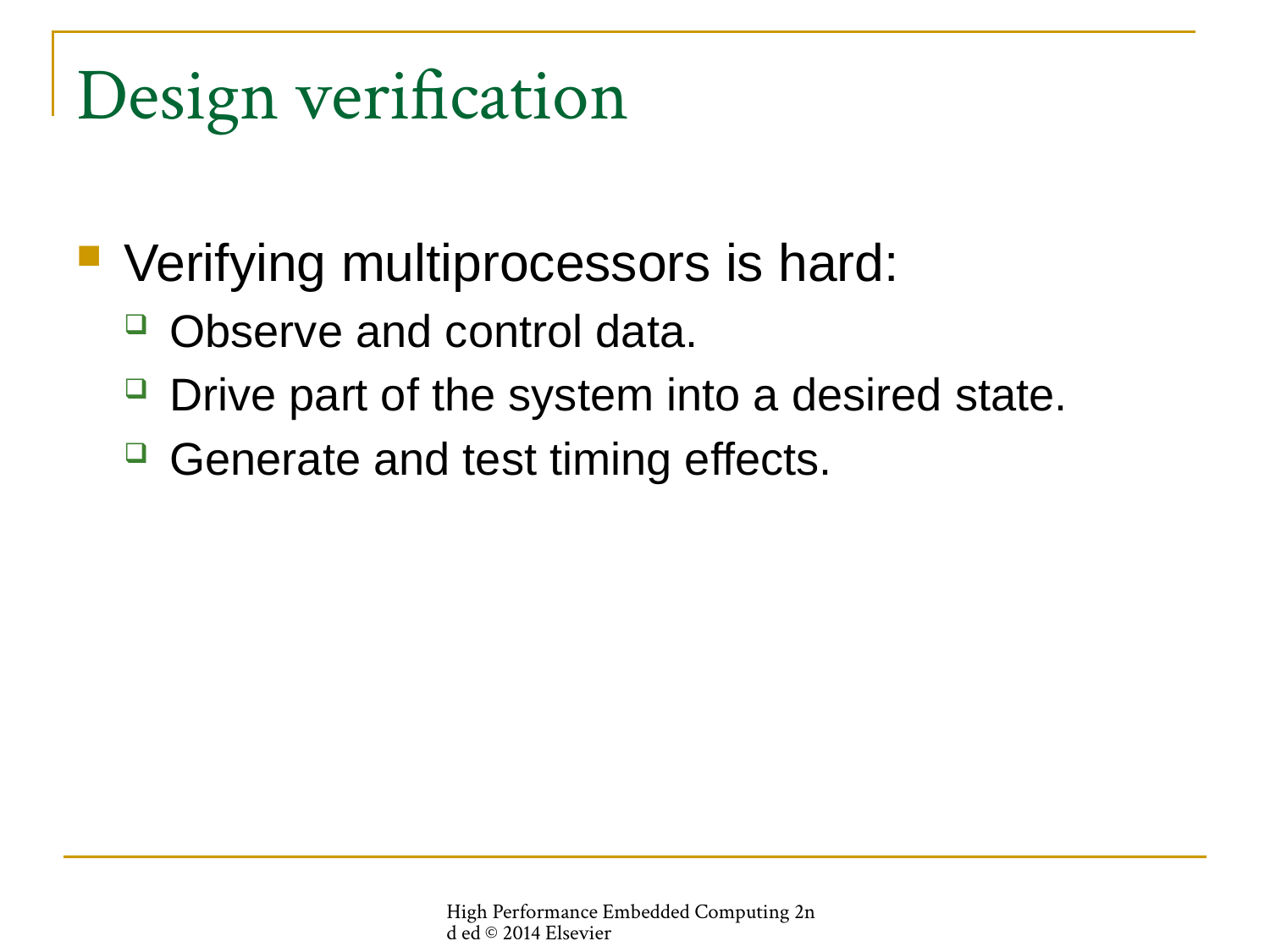

# Design verification
Verifying multiprocessors is hard:
Observe and control data.
Drive part of the system into a desired state.
Generate and test timing effects.
High Performance Embedded Computing 2nd ed © 2014 Elsevier